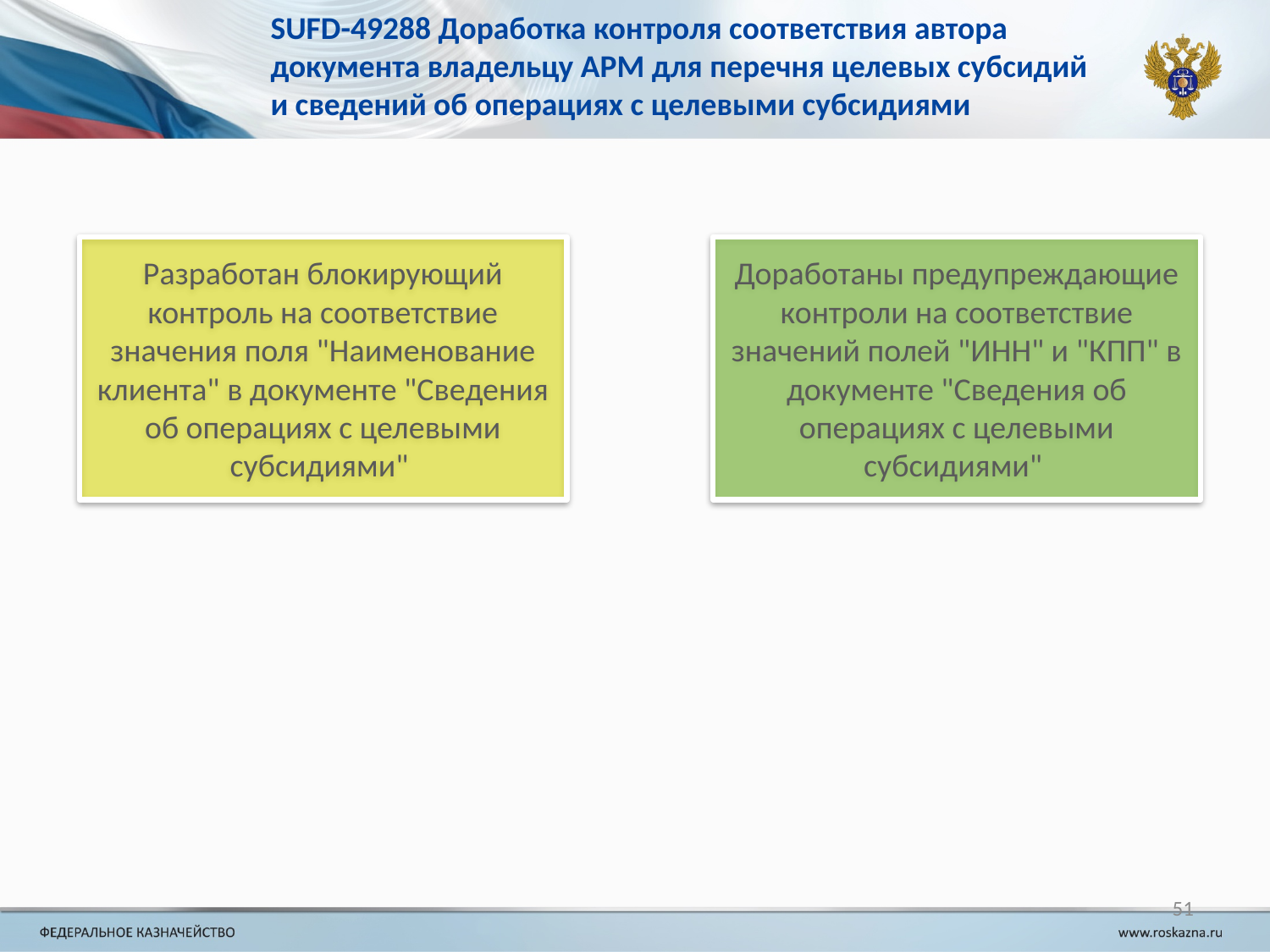

# SUFD-49288 Доработка контроля соответствия автора документа владельцу АРМ для перечня целевых субсидий и сведений об операциях с целевыми субсидиями
Разработан блокирующий контроль на соответствие значения поля "Наименование клиента" в документе "Сведения об операциях с целевыми субсидиями"
Доработаны предупреждающие контроли на соответствие значений полей "ИНН" и "КПП" в документе "Сведения об операциях с целевыми субсидиями"
51